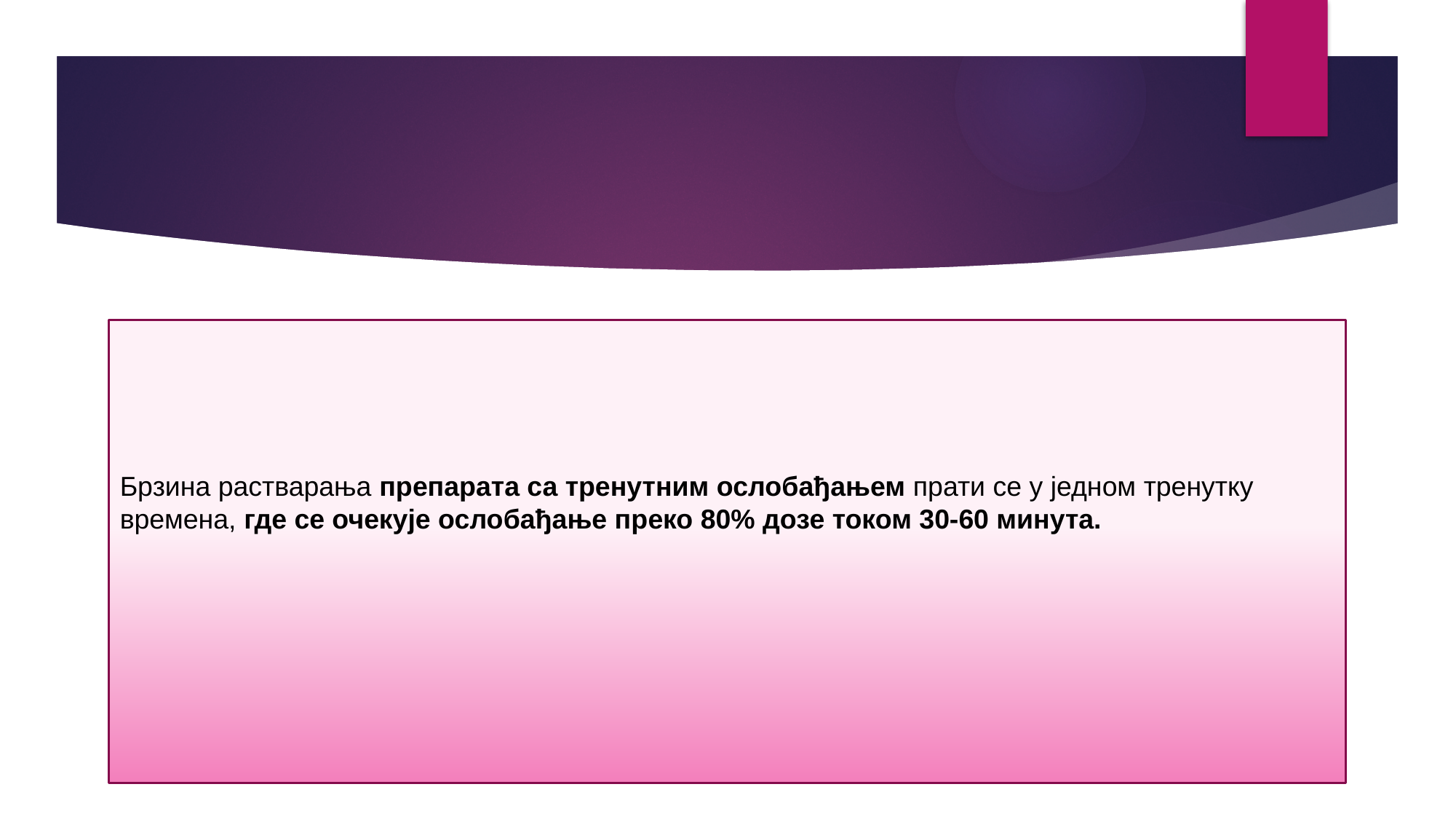

Брзина растварања препарата са тренутним ослобађањем прати се у једном тренутку времена, где се очекује ослобађање преко 80% дозе током 30-60 минута.